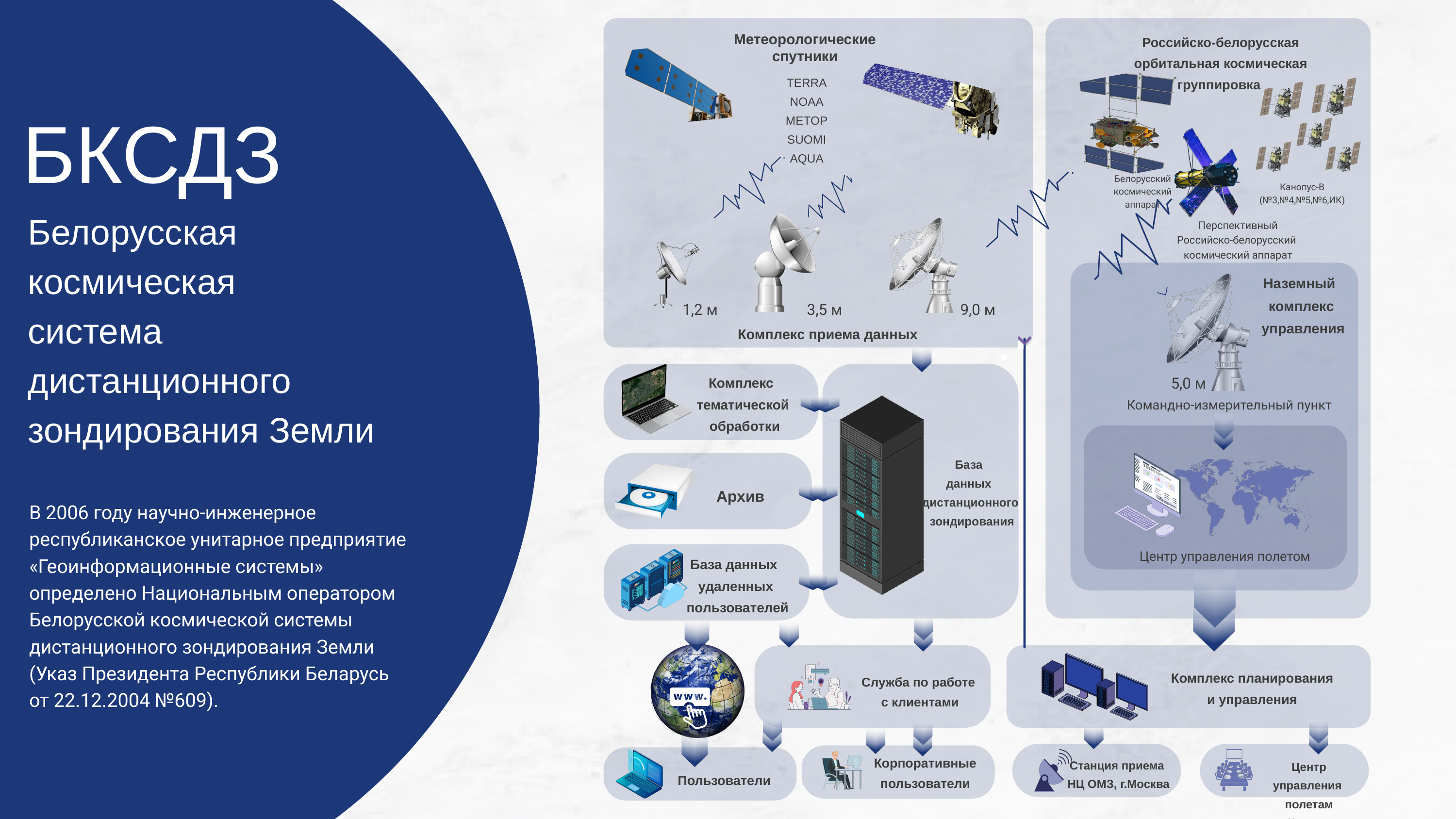

Российско-белорусская орбитальная космическая группировка
 Метеорологические
спутники
TERRA
NOAA
METOP
SUOMI
AQUA

БКСДЗ

 Белорусский
космический
аппарат

Канопус-В (№3,№4,№5,№6,ИК)

Белорусская
космическая
система
дистанционного
зондирования Земли

Перспективный Российско-белорусский
космический аппарат

Наземный
комплекс
 управления

1,2 м
3,5 м
9,0 м
Комплекс приема данных

5,0 м
Комплекс
тематической
 обработки

Командно-измерительный пункт

База
данных
дистанционного
 зондирования

Архив

В 2006 году научно-инженерное республиканское унитарное предприятие «Геоинформационные системы» определено Национальным оператором Белорусской космической системы дистанционного зондирования Земли (Указ Президента Республики Беларусь от 22.12.2004 №609).
Центр управления полетом

База данных
удаленных
 пользователей

Комплекс планирования
и управления
Служба по работе
 с клиентами

Корпоративные пользователи

Станция приема
НЦ ОМЗ, г.Москва
Центр управления
полетам г.Королев
Пользователи